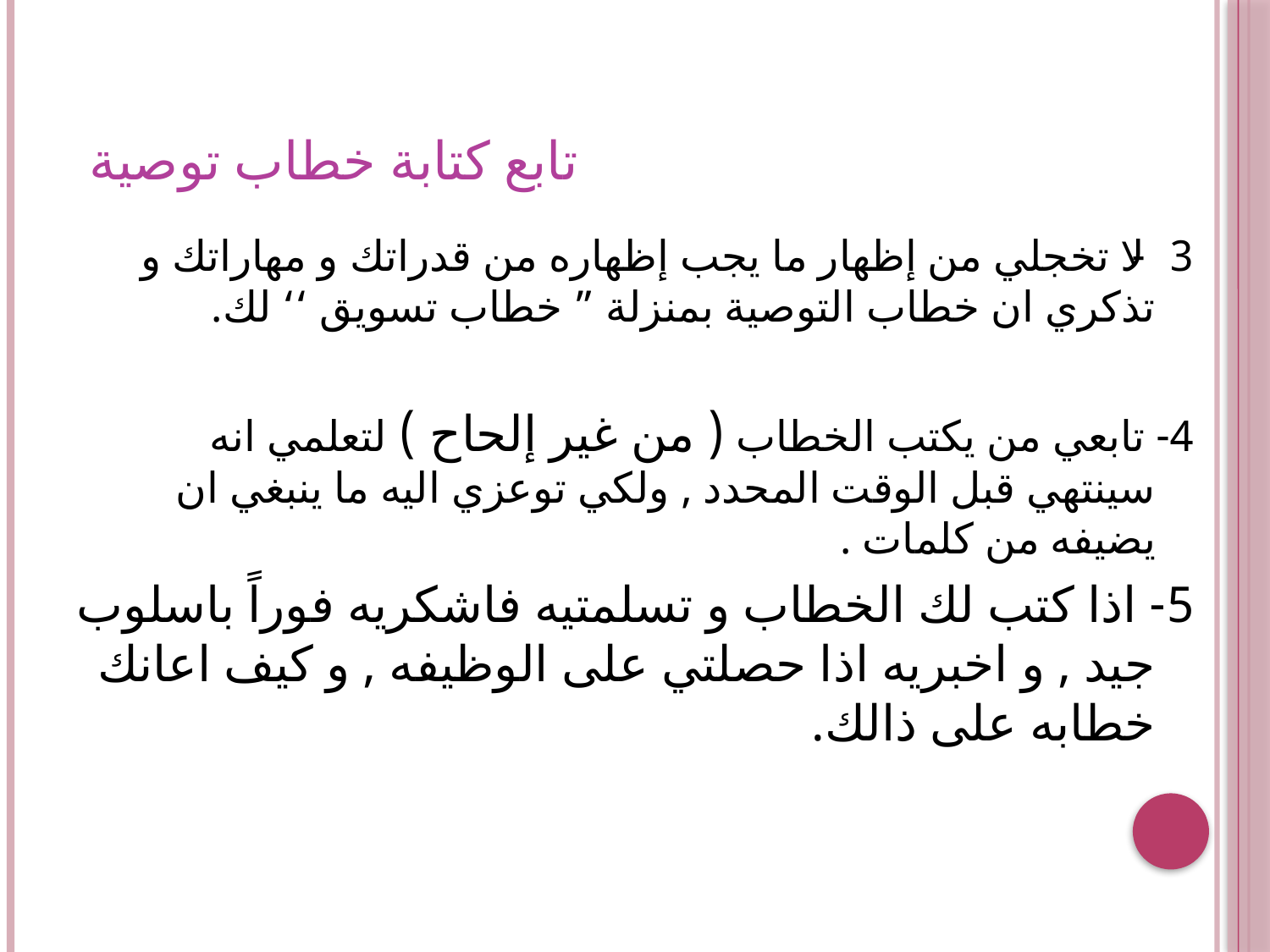

# تابع كتابة خطاب توصية
3- لا تخجلي من إظهار ما يجب إظهاره من قدراتك و مهاراتك و تذكري ان خطاب التوصية بمنزلة ” خطاب تسويق ‘‘ لك.

4- تابعي من يكتب الخطاب ( من غير إلحاح ) لتعلمي انه سينتهي قبل الوقت المحدد , ولكي توعزي اليه ما ينبغي ان يضيفه من كلمات .
5- اذا كتب لك الخطاب و تسلمتيه فاشكريه فوراً باسلوب جيد , و اخبريه اذا حصلتي على الوظيفه , و كيف اعانك خطابه على ذالك.